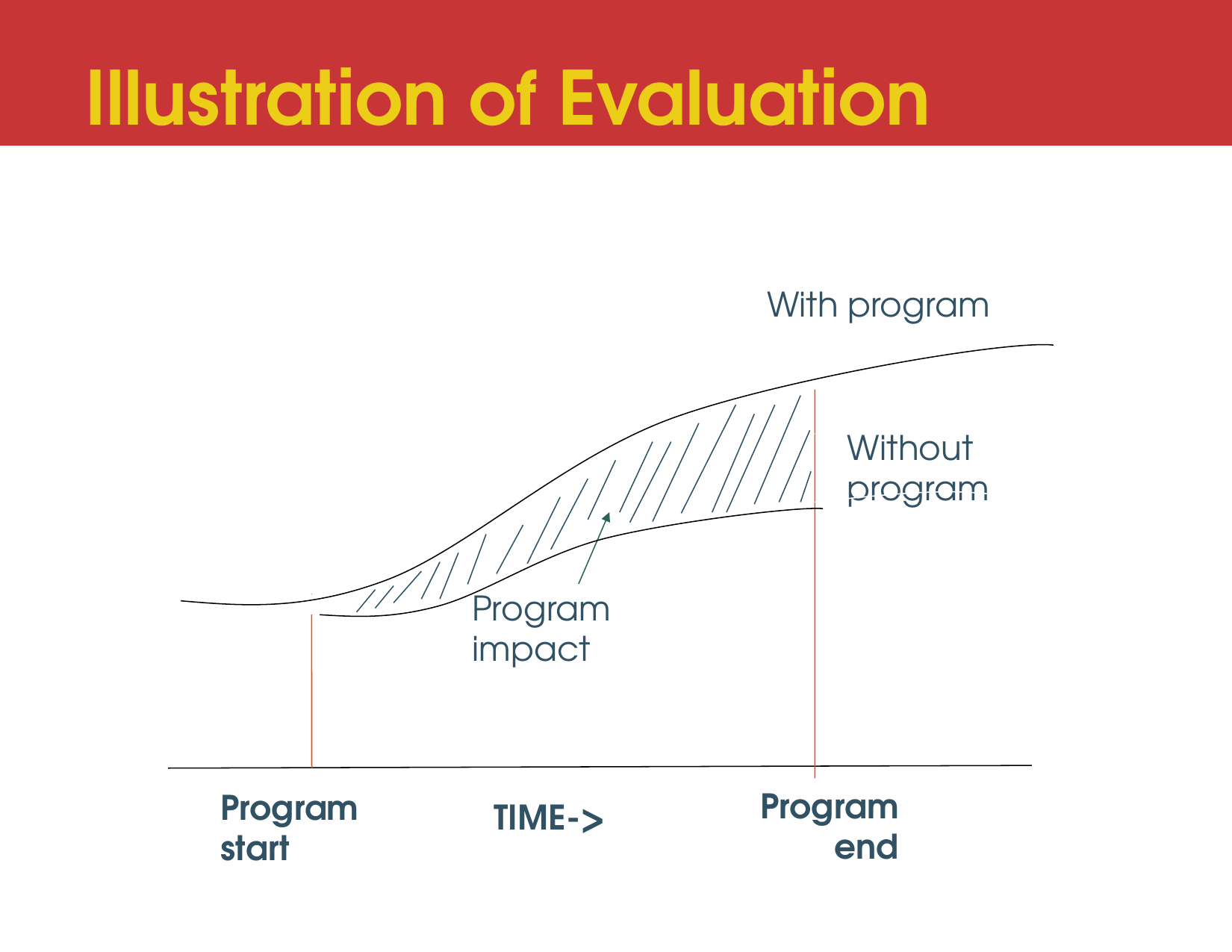

# Illustration of Evaluation

With program

Without program

Program
impact

Program
end
Program
start
TIME->